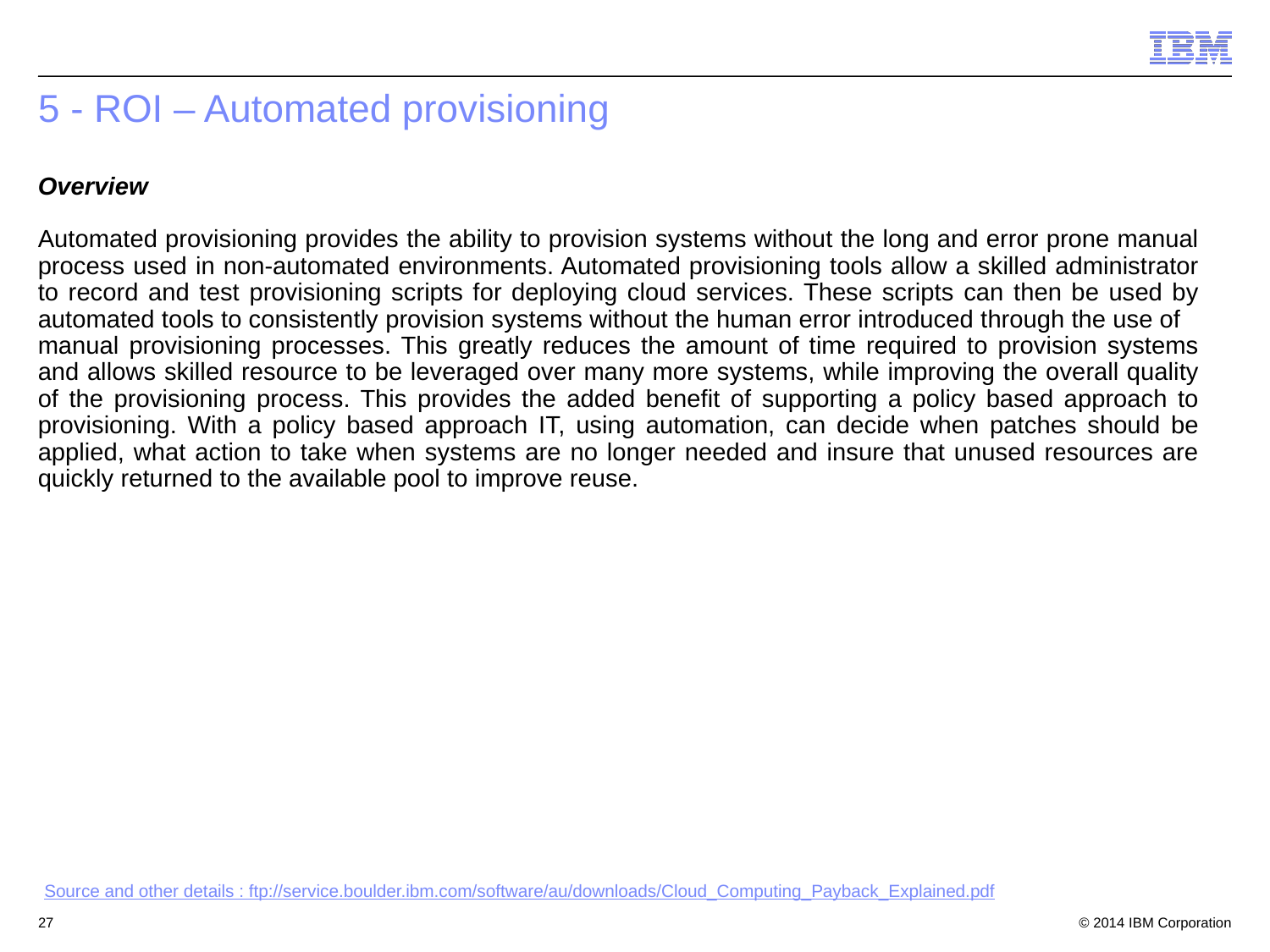

# 5 - ROI – Automated provisioning
Overview

Automated provisioning provides the ability to provision systems without the long and error prone manual process used in non-automated environments. Automated provisioning tools allow a skilled administrator to record and test provisioning scripts for deploying cloud services. These scripts can then be used by automated tools to consistently provision systems without the human error introduced through the use of
manual provisioning processes. This greatly reduces the amount of time required to provision systems and allows skilled resource to be leveraged over many more systems, while improving the overall quality of the provisioning process. This provides the added benefit of supporting a policy based approach to provisioning. With a policy based approach IT, using automation, can decide when patches should be applied, what action to take when systems are no longer needed and insure that unused resources are quickly returned to the available pool to improve reuse.
Source and other details : ftp://service.boulder.ibm.com/software/au/downloads/Cloud_Computing_Payback_Explained.pdf
27